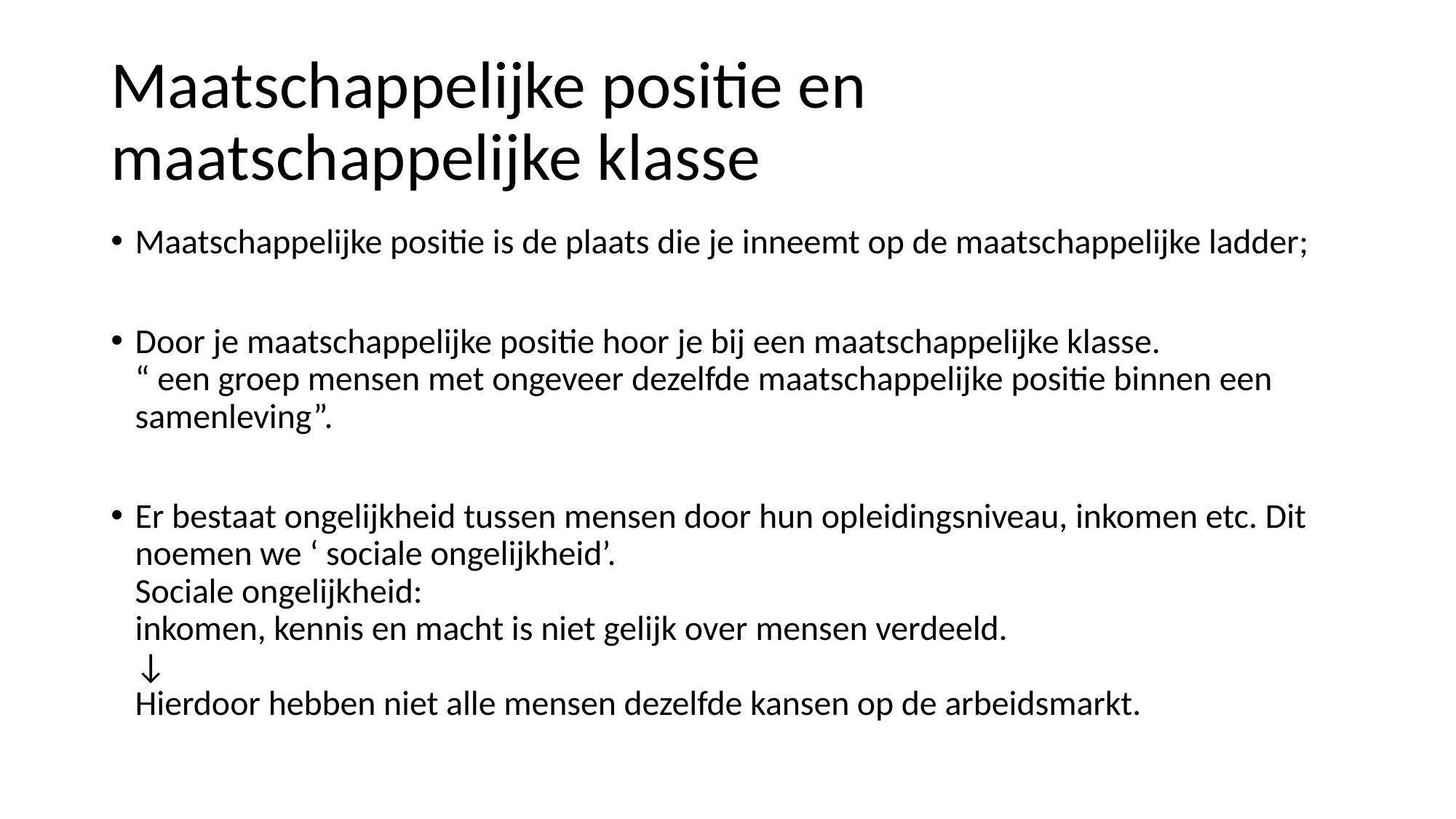

# Maatschappelijke positie en maatschappelijke klasse
Maatschappelijke positie is de plaats die je inneemt op de maatschappelijke ladder;

Door je maatschappelijke positie hoor je bij een maatschappelijke klasse.
“ een groep mensen met ongeveer dezelfde maatschappelijke positie binnen een samenleving”.

Er bestaat ongelijkheid tussen mensen door hun opleidingsniveau, inkomen etc. Dit noemen we ‘ sociale ongelijkheid’.
Sociale ongelijkheid:
inkomen, kennis en macht is niet gelijk over mensen verdeeld.
↓
Hierdoor hebben niet alle mensen dezelfde kansen op de arbeidsmarkt.